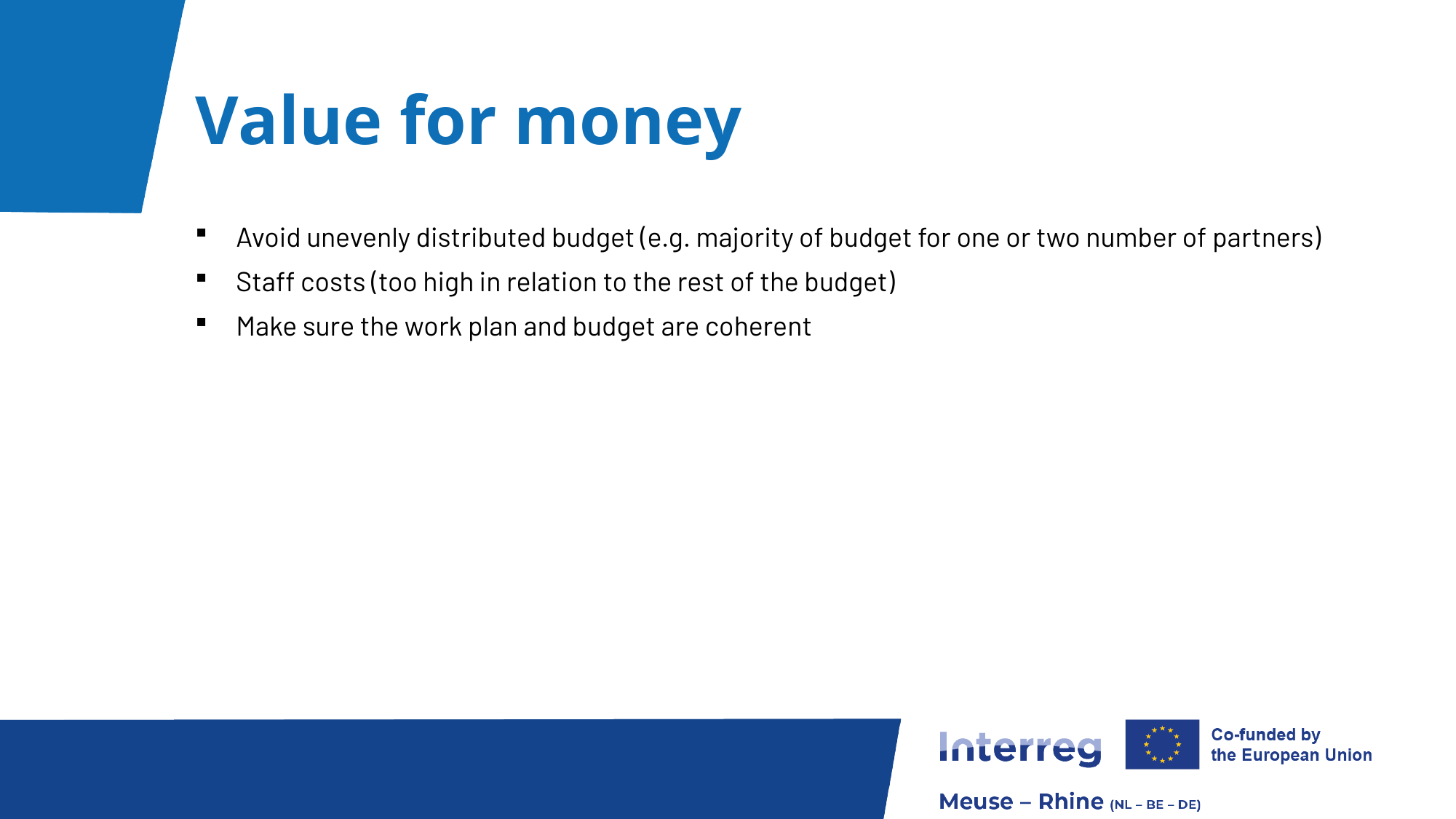

# Value for money
Avoid unevenly distributed budget (e.g. majority of budget for one or two number of partners)
Staff costs (too high in relation to the rest of the budget)
Make sure the work plan and budget are coherent